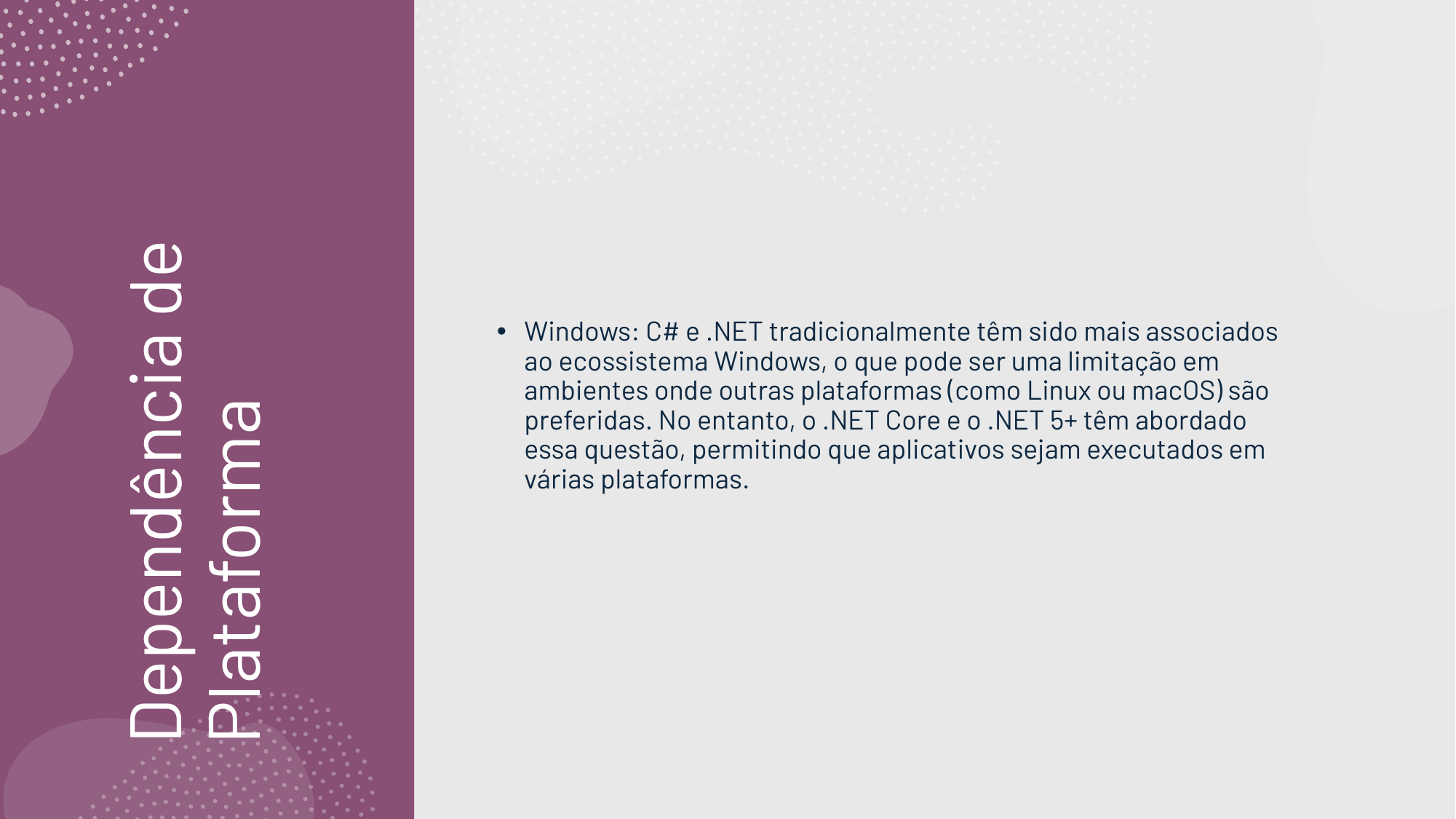

Windows: C# e .NET tradicionalmente têm sido mais associados ao ecossistema Windows, o que pode ser uma limitação em ambientes onde outras plataformas (como Linux ou macOS) são preferidas. No entanto, o .NET Core e o .NET 5+ têm abordado essa questão, permitindo que aplicativos sejam executados em várias plataformas.
# Dependência de Plataforma